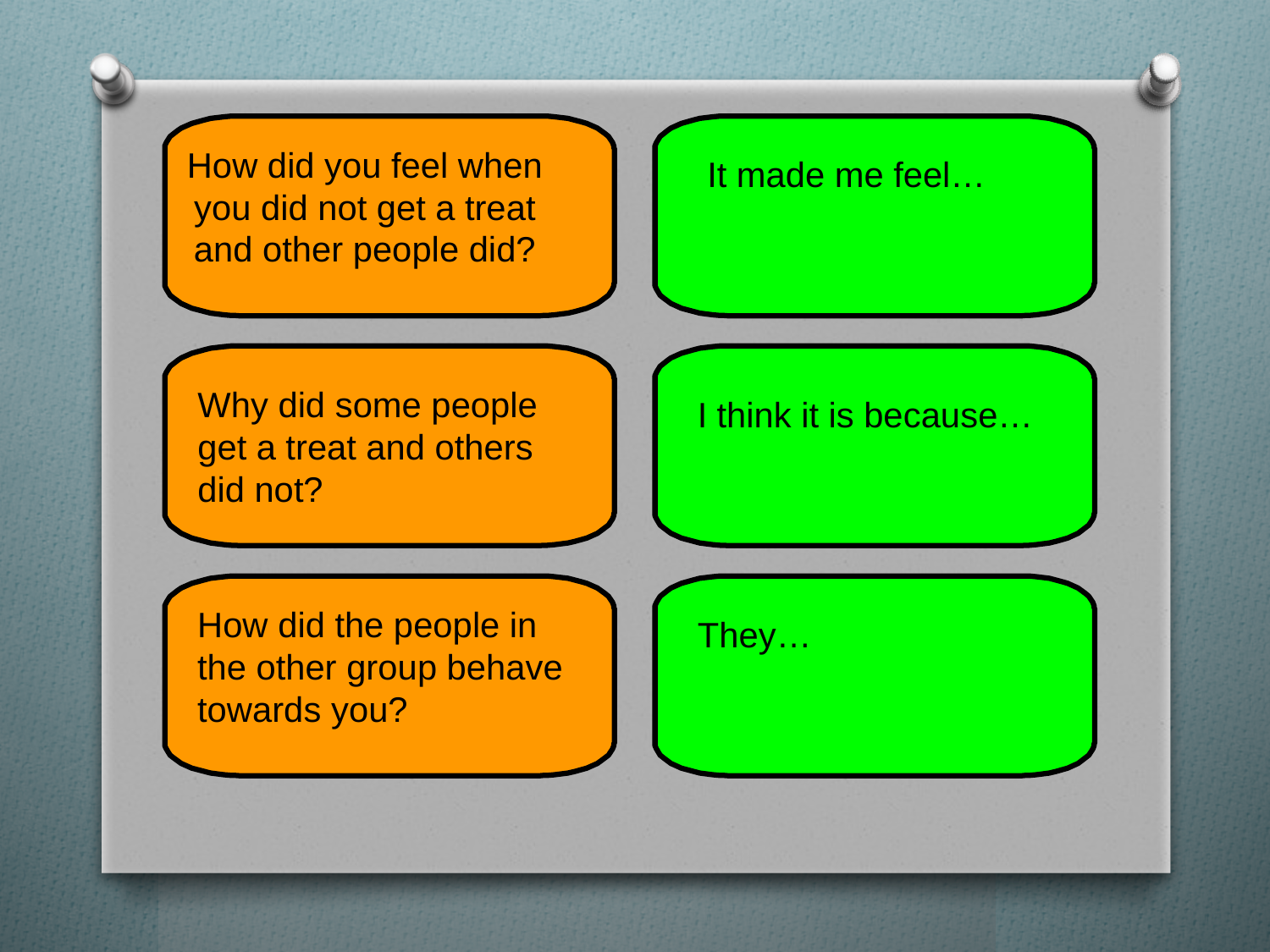

#

How did you feel when you did not get a treat and other people did?
It made me feel…

Why did some people get a treat and others did not?
I think it is because…

How did the people in the other group behave towards you?
They…